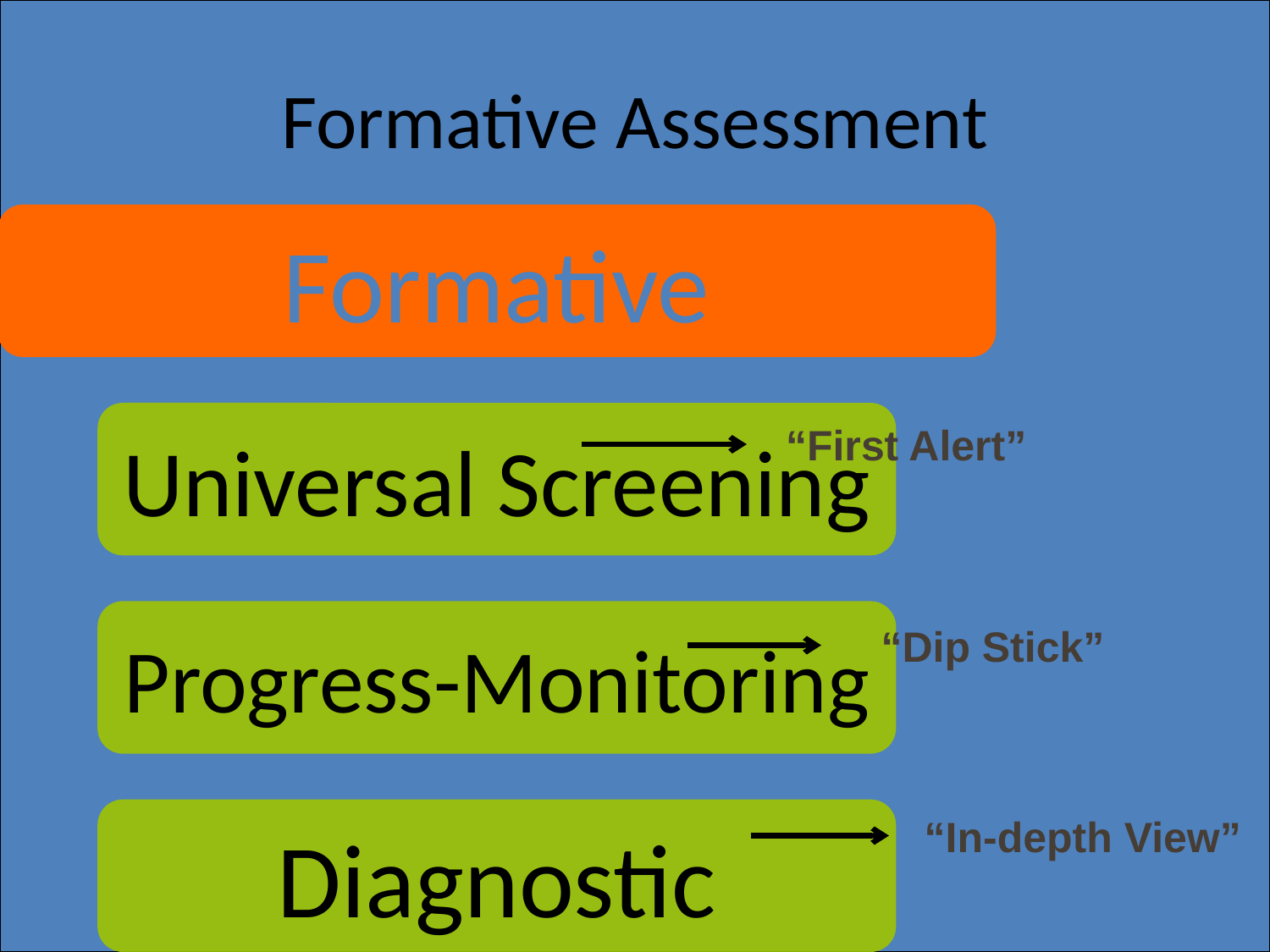

# Formative Assessment
Formative
Universal Screening
Progress-Monitoring
Diagnostic
“First Alert”
“Dip Stick”
“In-depth View”